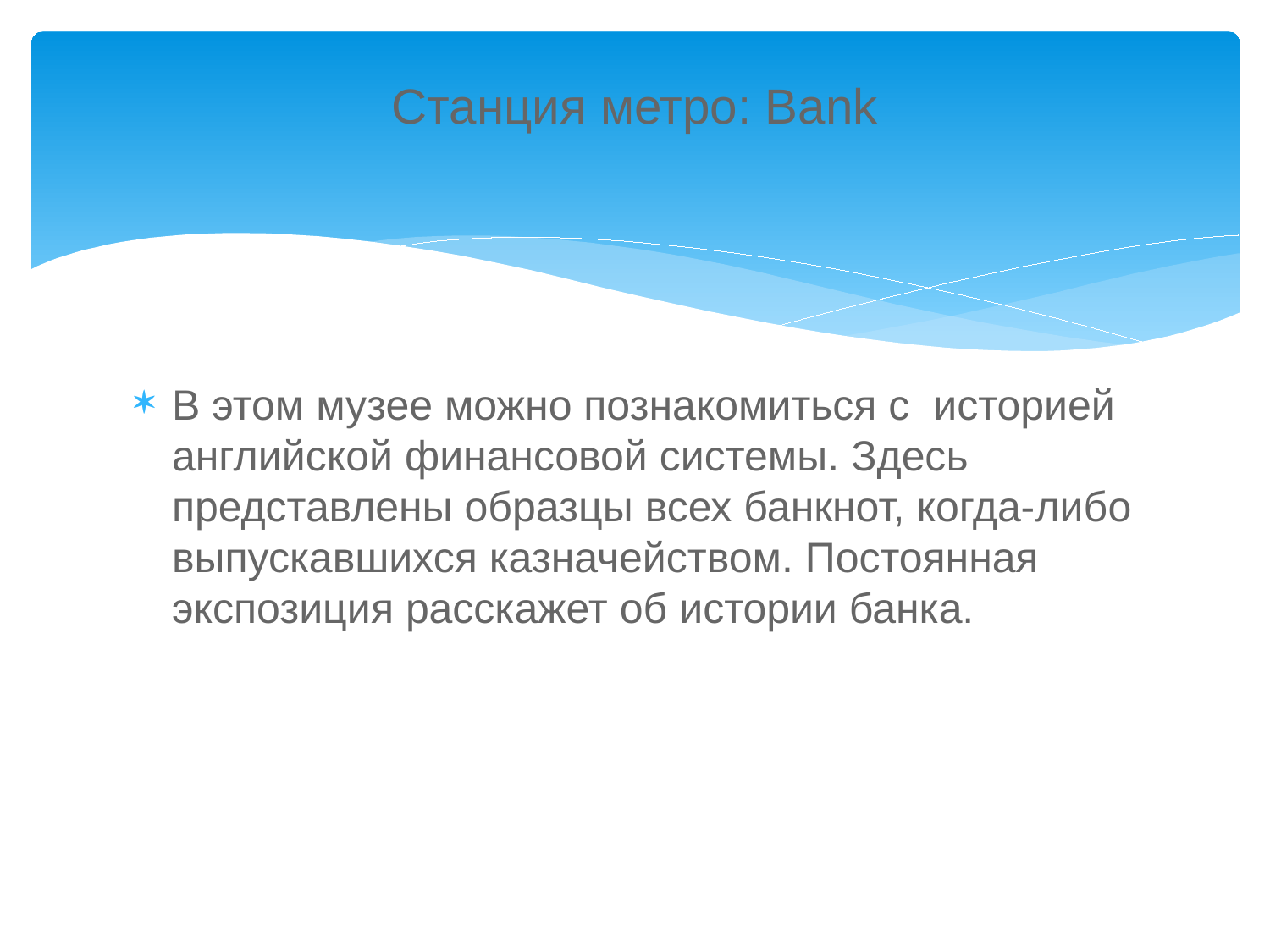

# Станция метро: Bank
В этом музее можно познакомиться с  историей английской финансовой системы. Здесь представлены образцы всех банкнот, когда-либо выпускавшихся казначейством. Постоянная экспозиция расскажет об истории банка.